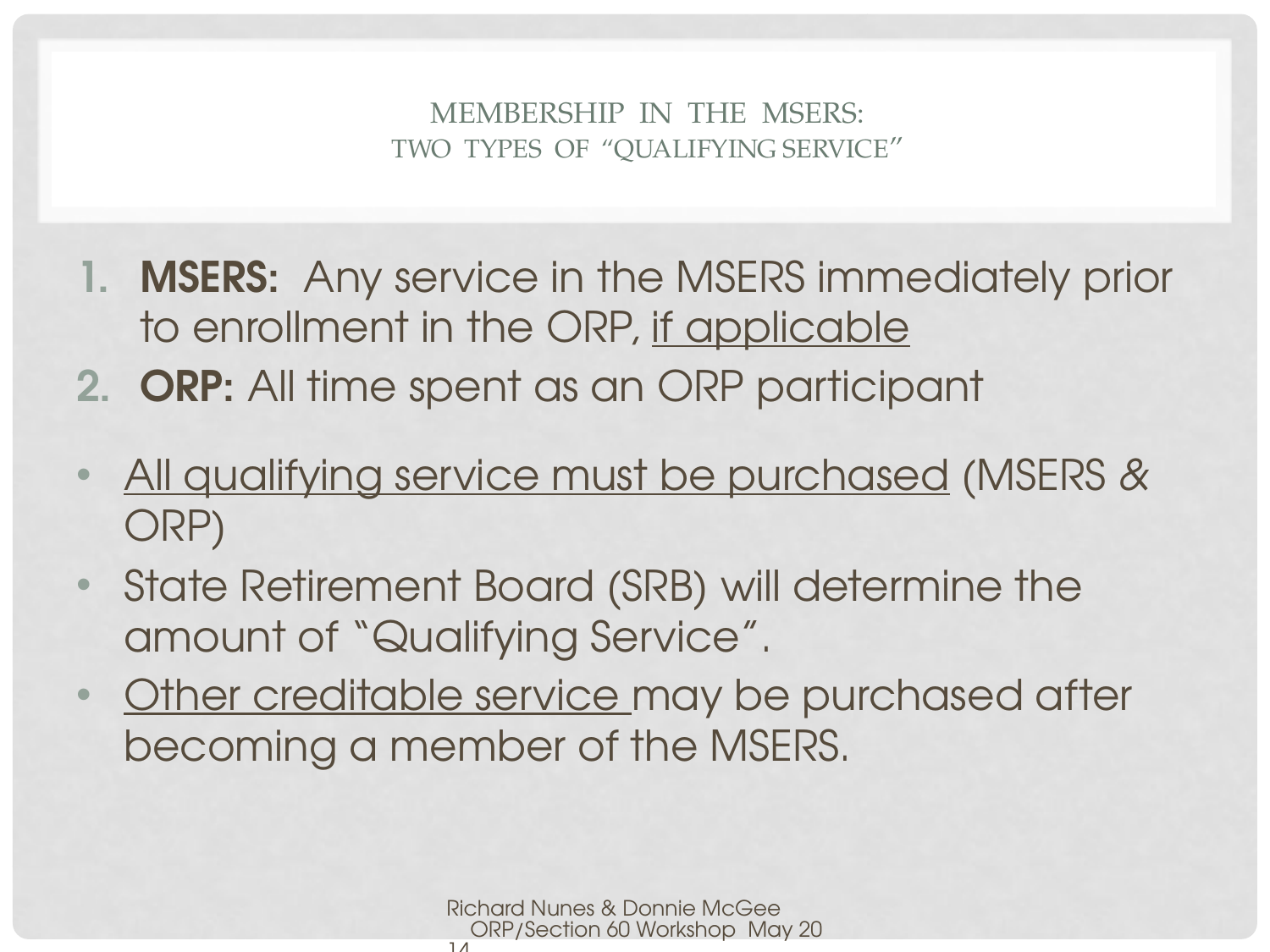

# Membership  in  the  MSERS: two  types  of  “Qualifying Service”
MSERS:  Any service in the MSERS immediately prior to enrollment in the ORP, if applicable
ORP: All time spent as an ORP participant

All qualifying service must be purchased (MSERS & ORP)
State Retirement Board (SRB) will determine the amount of “Qualifying Service”.
Other creditable service may be purchased after becoming a member of the MSERS.
Richard Nunes & Donnie McGee           ORP/Section 60 Workshop  May 2014